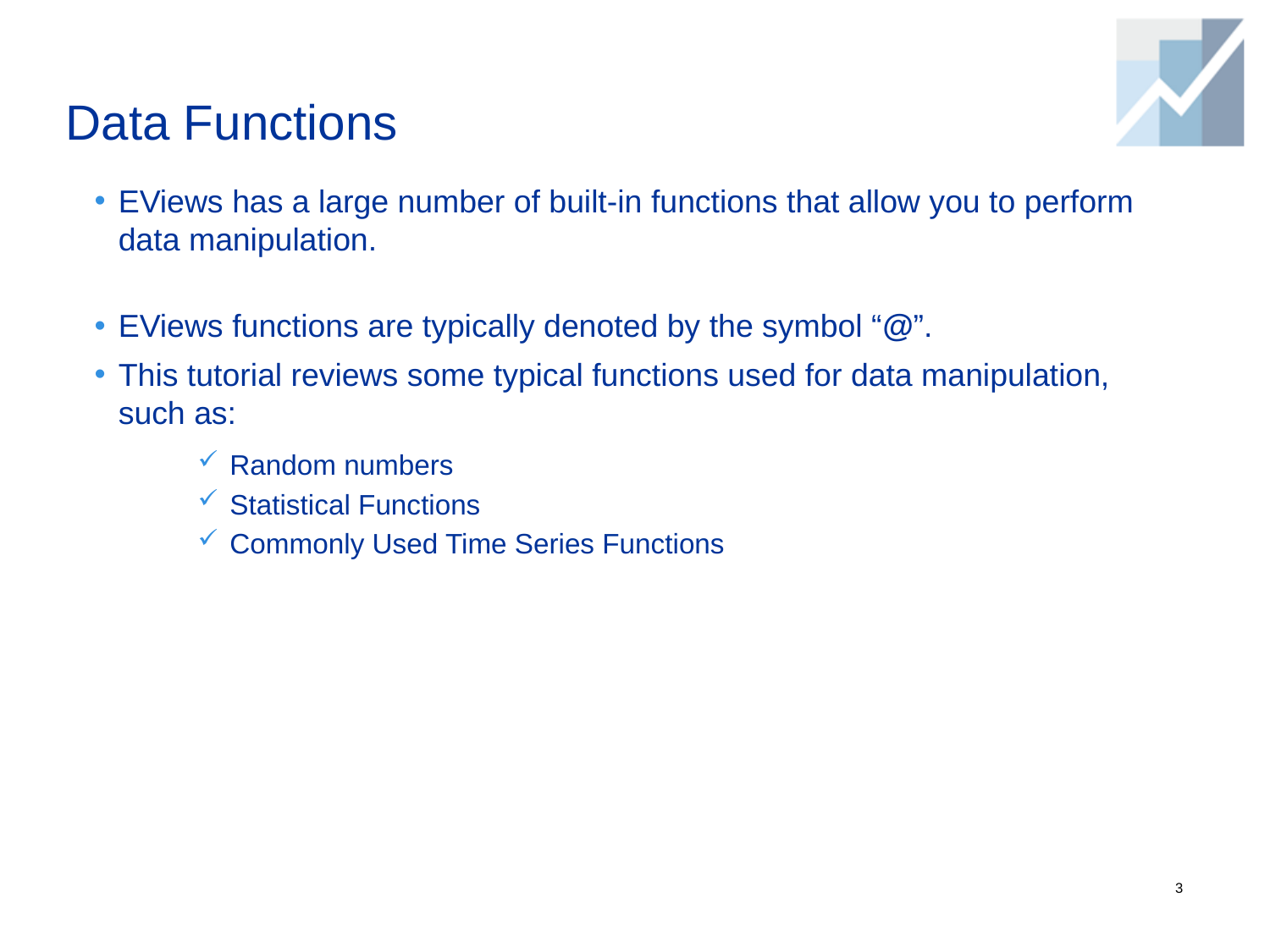

# Data Functions
EViews has a large number of built-in functions that allow you to perform data manipulation.
EViews functions are typically denoted by the symbol “@”.
This tutorial reviews some typical functions used for data manipulation,    such as:
 Random numbers
 Statistical Functions
 Commonly Used Time Series Functions

3